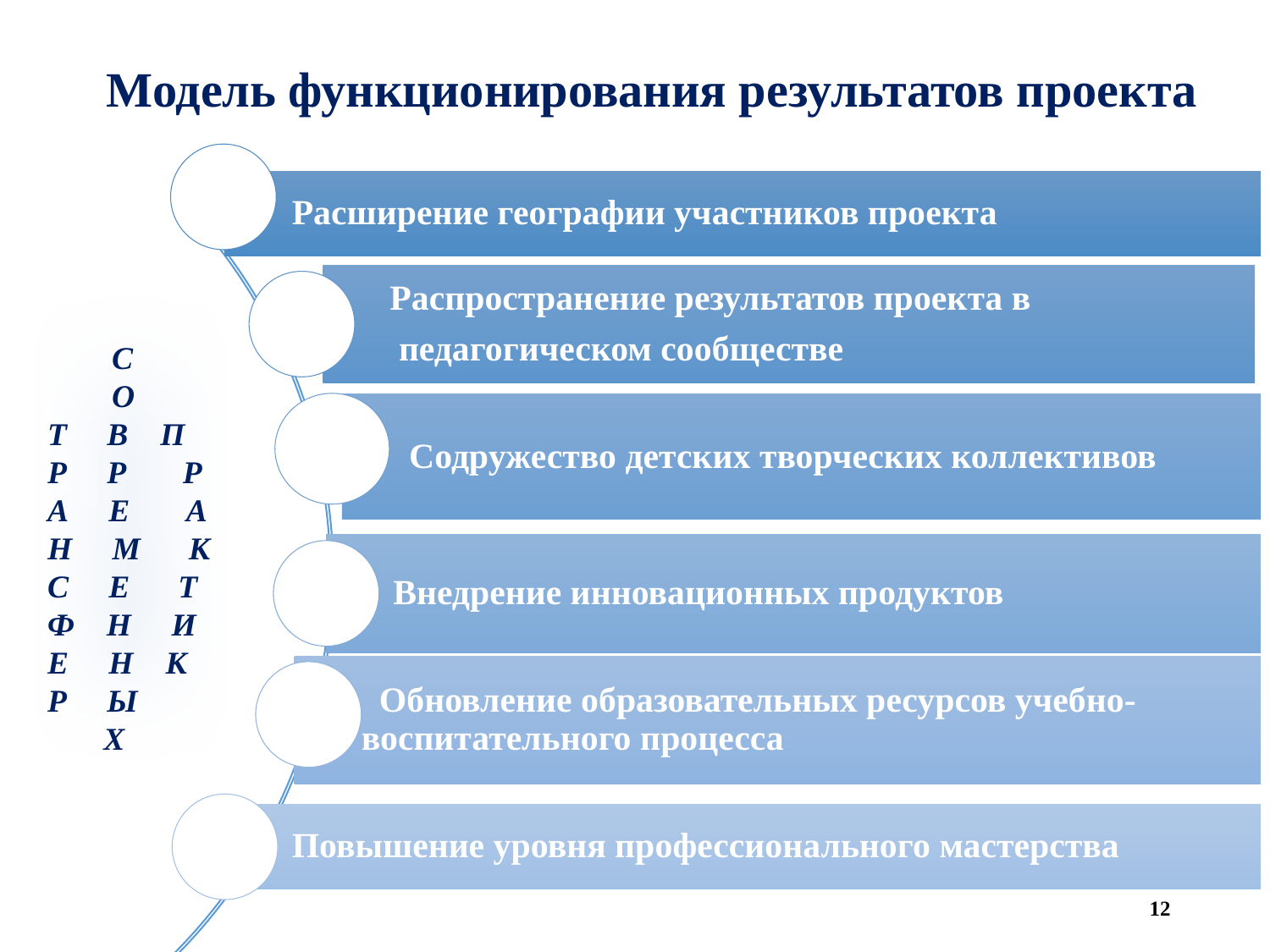

Модель функционирования результатов проекта
Расширение географии участников проекта
Распространение результатов проекта в
 педагогическом сообществе
Содружество детских творческих коллективов
Внедрение инновационных продуктов
  Обновление образовательных ресурсов учебно-воспитательного процесса
Повышение уровня профессионального мастерства

        С
        О
Т     В    П
Р     Р       Р
А     Е       А
Н     М      К
С     Е      Т
Ф    Н     И
Е     Н    К
Р     Ы
       Х
12